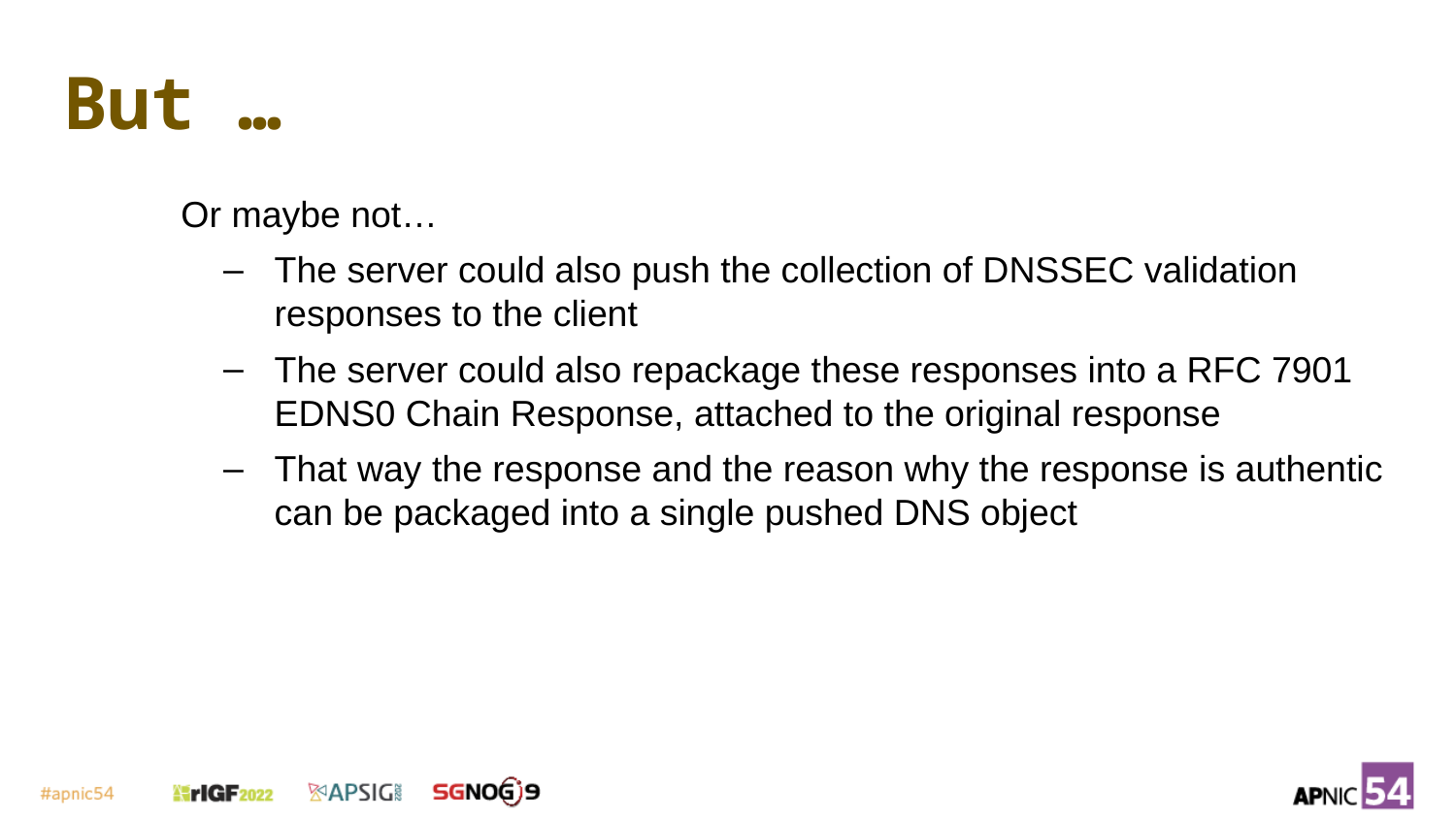

# But …
Or maybe not…
The server could also push the collection of DNSSEC validation responses to the client
The server could also repackage these responses into a RFC 7901 EDNS0 Chain Response, attached to the original response
That way the response and the reason why the response is authentic can be packaged into a single pushed DNS object